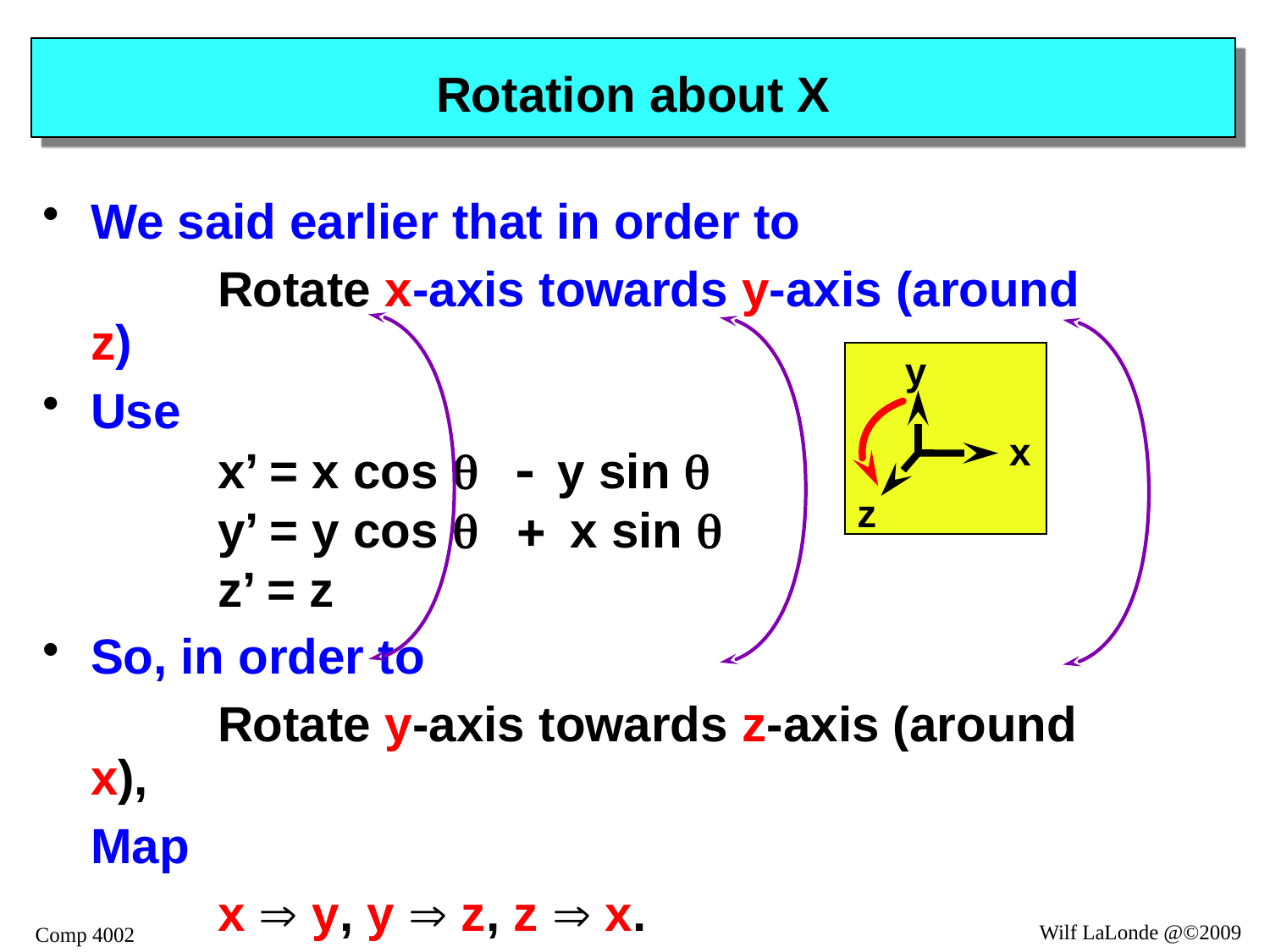

# Rotation about X
We said earlier that in order to
		Rotate x-axis towards y-axis (around z)
Use
		x’ = x cos θ  − y sin θ
		y’ = y cos θ  + x sin θ
		z’ = z
So, in order to
		Rotate y-axis towards z-axis (around x),
	Map
		x ⇒ y, y ⇒ z, z ⇒ x.

y

x

z